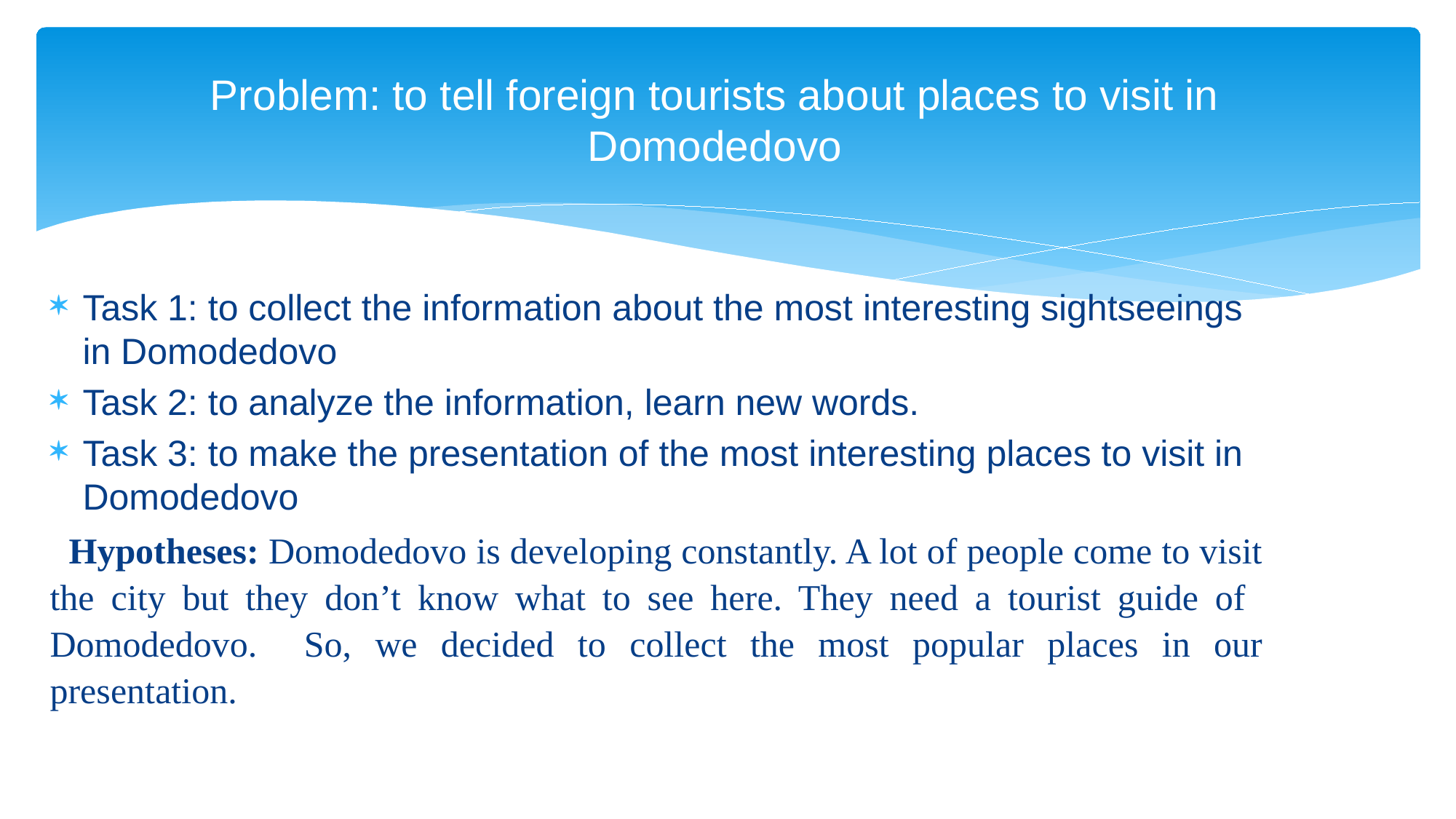

# Problem: to tell foreign tourists about places to visit in Domodedovo
Task 1: to collect the information about the most interesting sightseeings in Domodedovo
Task 2: to analyze the information, learn new words.
Task 3: to make the presentation of the most interesting places to visit in Domodedovo
  Hypotheses: Domodedovo is developing constantly. A lot of people come to visit the city but they don’t know what to see here. They need a tourist guide of  Domodedovo.  So, we decided to collect the most popular places in our presentation.